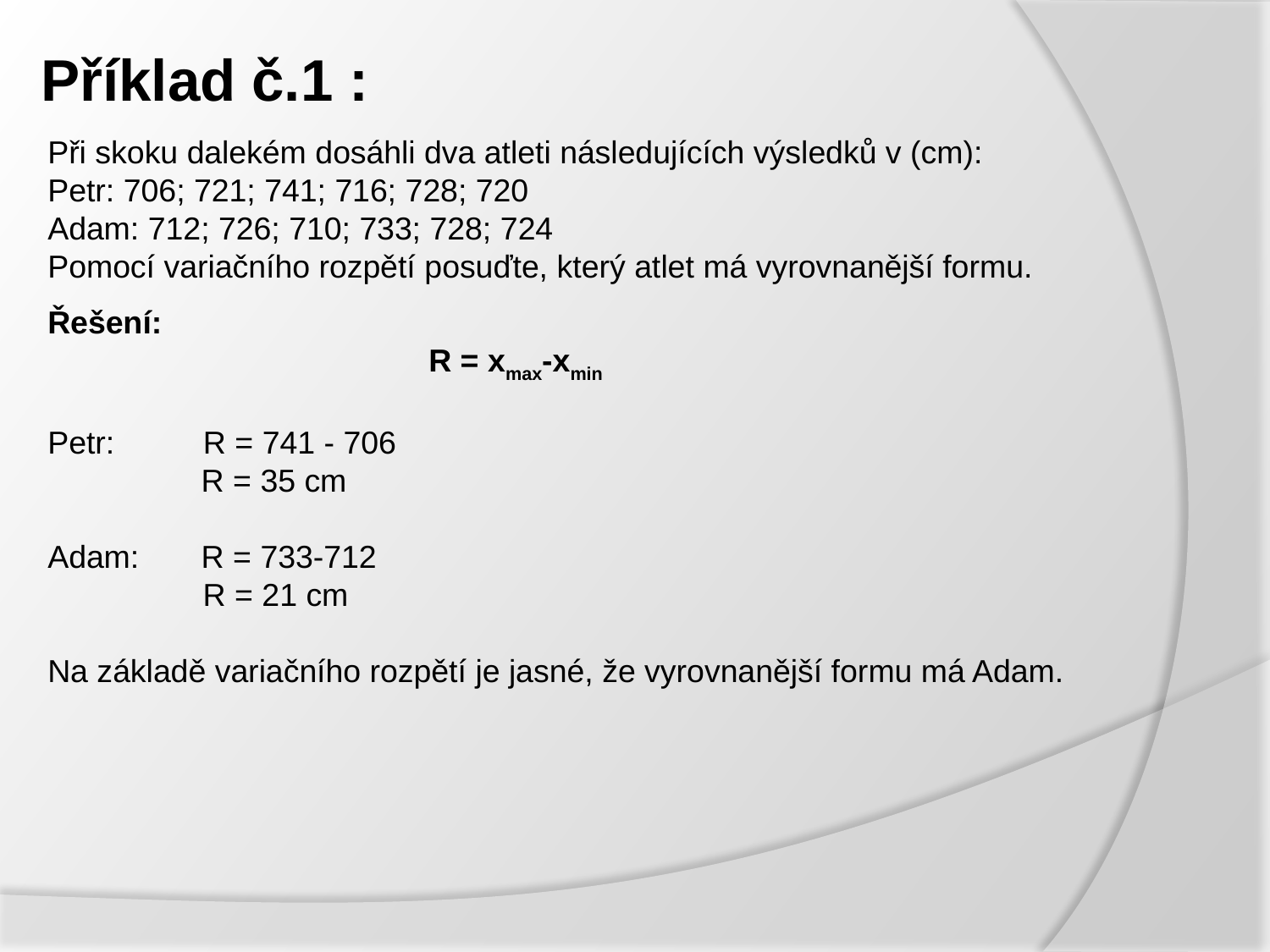

# Příklad č.1 :

Při skoku dalekém dosáhli dva atleti následujících výsledků v (cm):
Petr: 706; 721; 741; 716; 728; 720
Adam: 712; 726; 710; 733; 728; 724
Pomocí variačního rozpětí posuďte, který atlet má vyrovnanější formu.

Řešení:
			R = xmax-xmin

Petr:          R = 741 - 706
	   R = 35 cm

Adam:       R = 733-712
                  R = 21 cm

Na základě variačního rozpětí je jasné, že vyrovnanější formu má Adam.